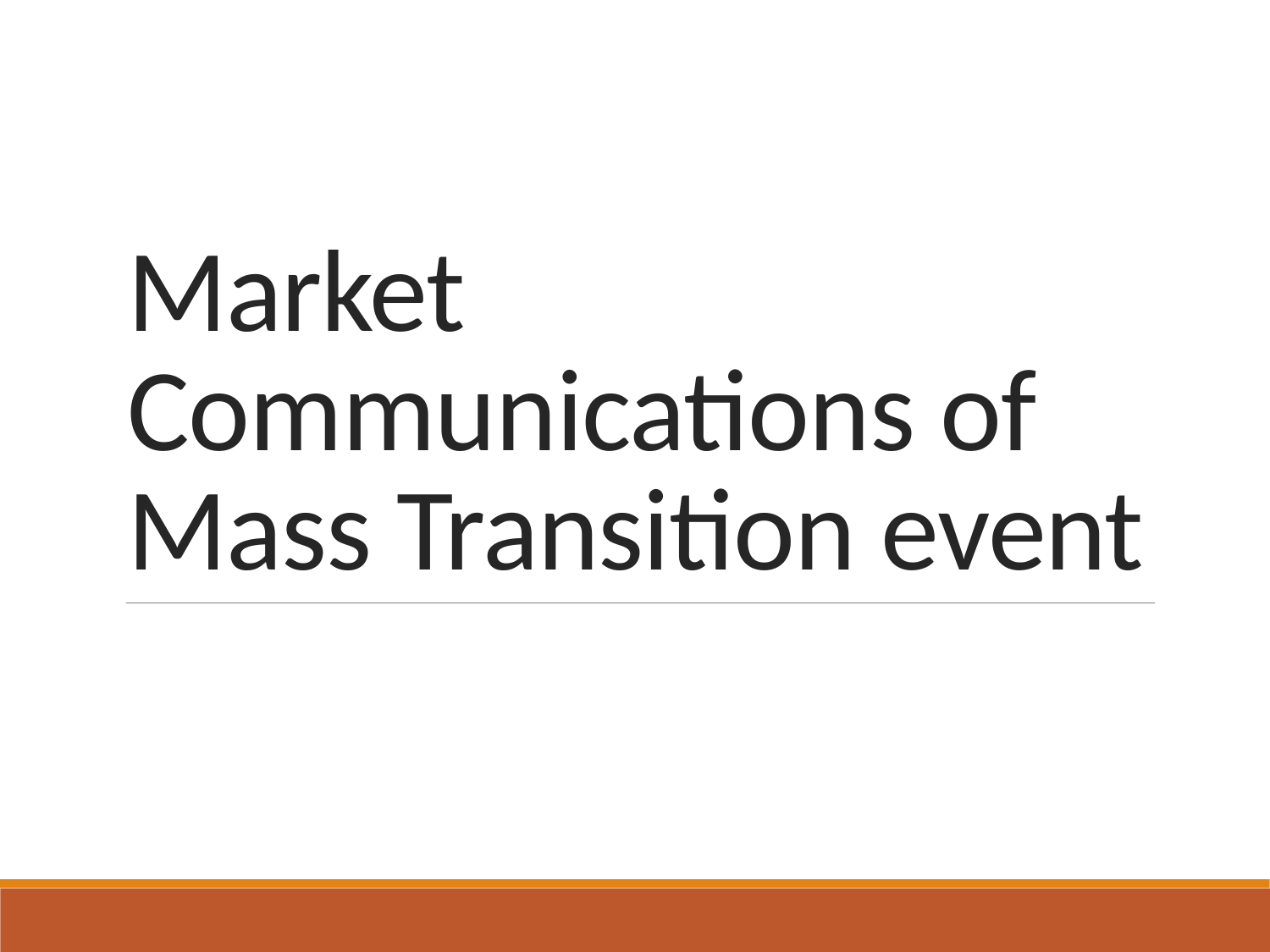

# Market Communications of Mass Transition event